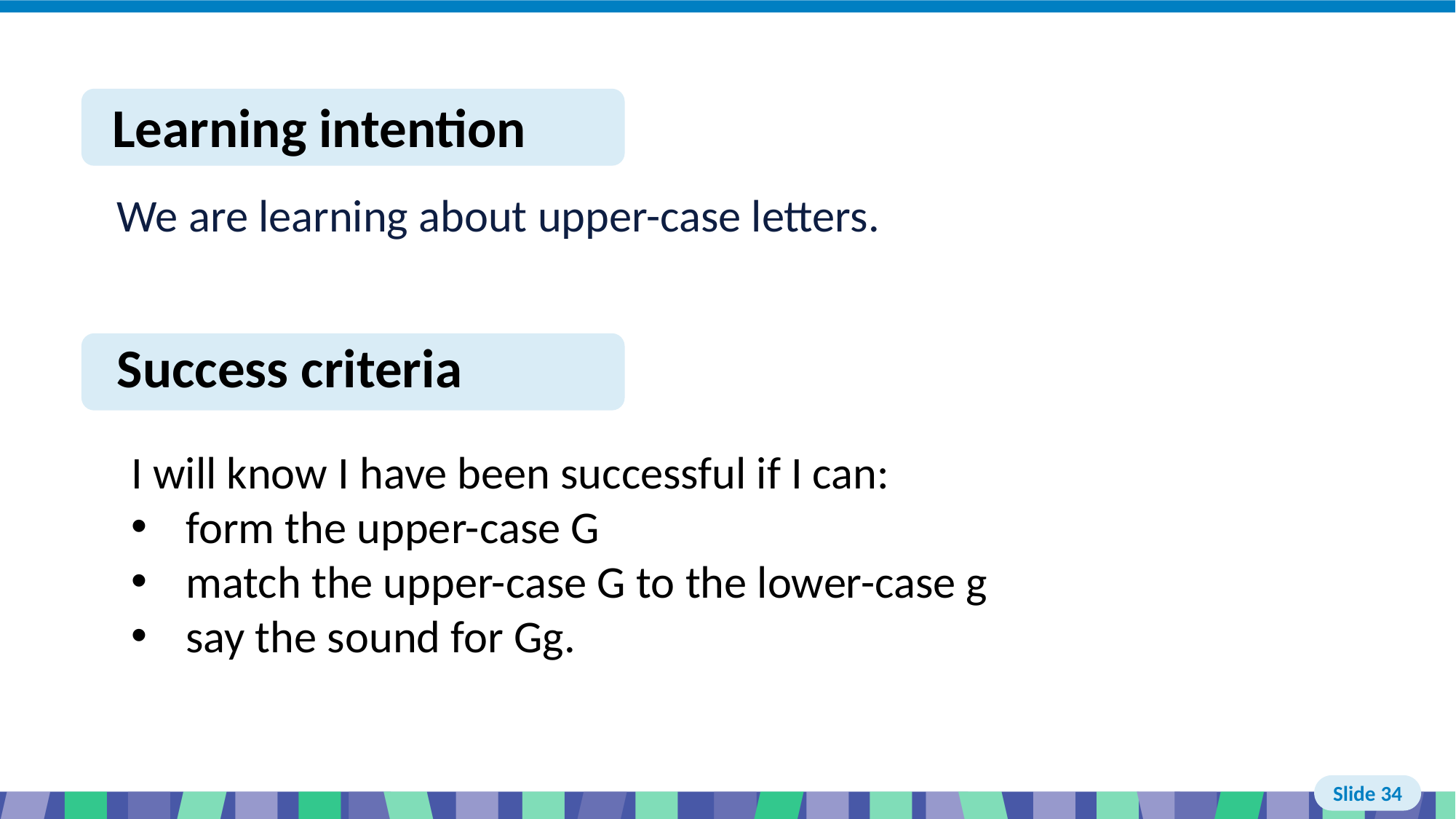

# Slide 34 Learning intention and success criteria
I will know I have been successful if I can:
form the upper-case G
match the upper-case G to the lower-case g
say the sound for Gg.